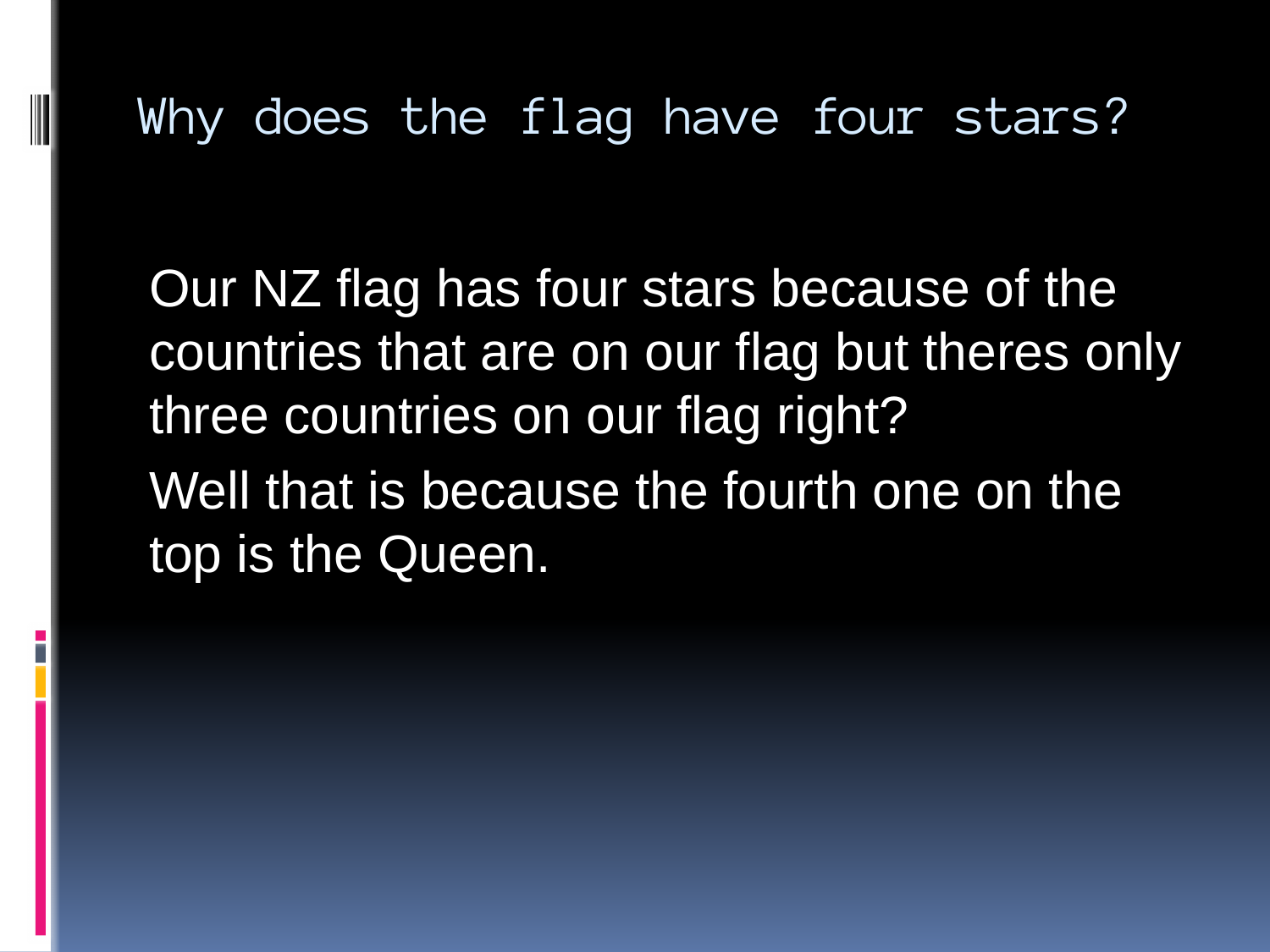

# Why does the flag have four stars?
Our NZ flag has four stars because of the countries that are on our flag but theres only three countries on our flag right?
Well that is because the fourth one on the top is the Queen.